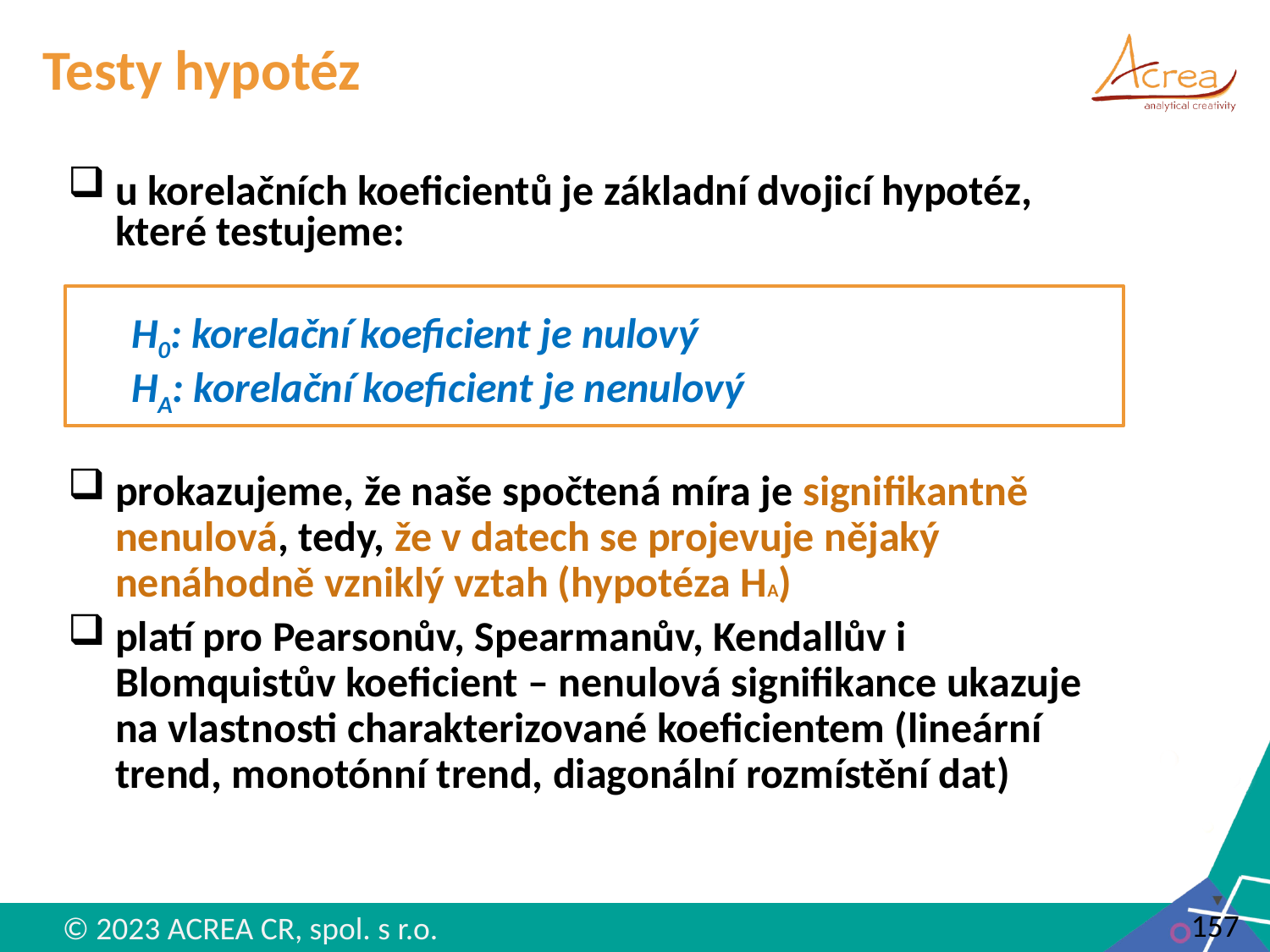

# Testy hypotéz
u korelačních koeficientů je základní dvojicí hypotéz, které testujeme:

H0: korelační koeficient je nulový
HA: korelační koeficient je nenulový

prokazujeme, že naše spočtená míra je signifikantně nenulová, tedy, že v datech se projevuje nějaký nenáhodně vzniklý vztah (hypotéza HA)
platí pro Pearsonův, Spearmanův, Kendallův i Blomquistův koeficient – nenulová signifikance ukazuje na vlastnosti charakterizované koeficientem (lineární trend, monotónní trend, diagonální rozmístění dat)

157